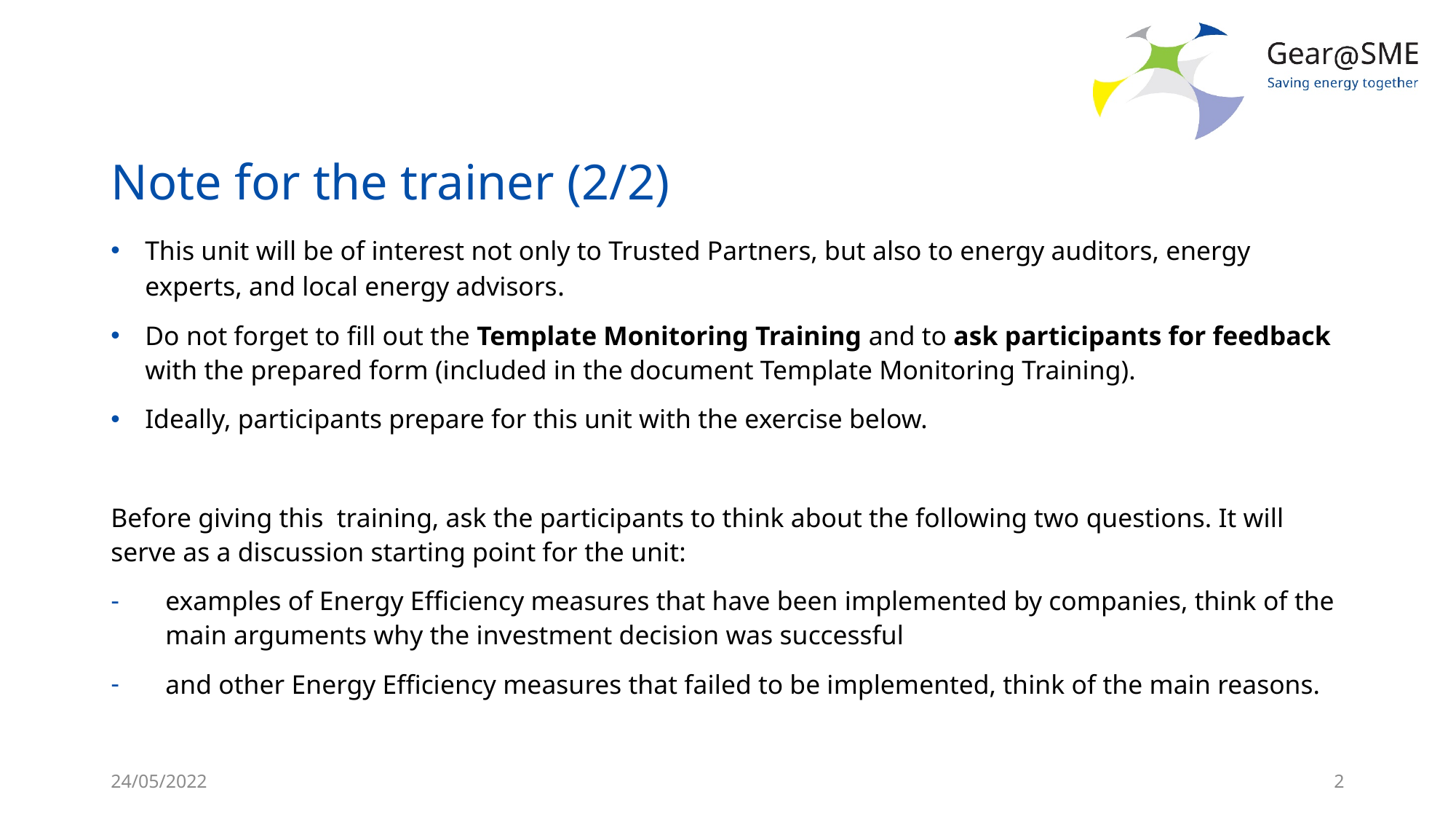

# Note for the trainer (2/2)
This unit will be of interest not only to Trusted Partners, but also to energy auditors, energy experts, and local energy advisors.
Do not forget to fill out the Template Monitoring Training and to ask participants for feedback with the prepared form (included in the document Template Monitoring Training).
Ideally, participants prepare for this unit with the exercise below.

Before giving this  training, ask the participants to think about the following two questions. It will serve as a discussion starting point for the unit:
examples of Energy Efficiency measures that have been implemented by companies, think of the main arguments why the investment decision was successful
and other Energy Efficiency measures that failed to be implemented, think of the main reasons.

24/05/2022
2